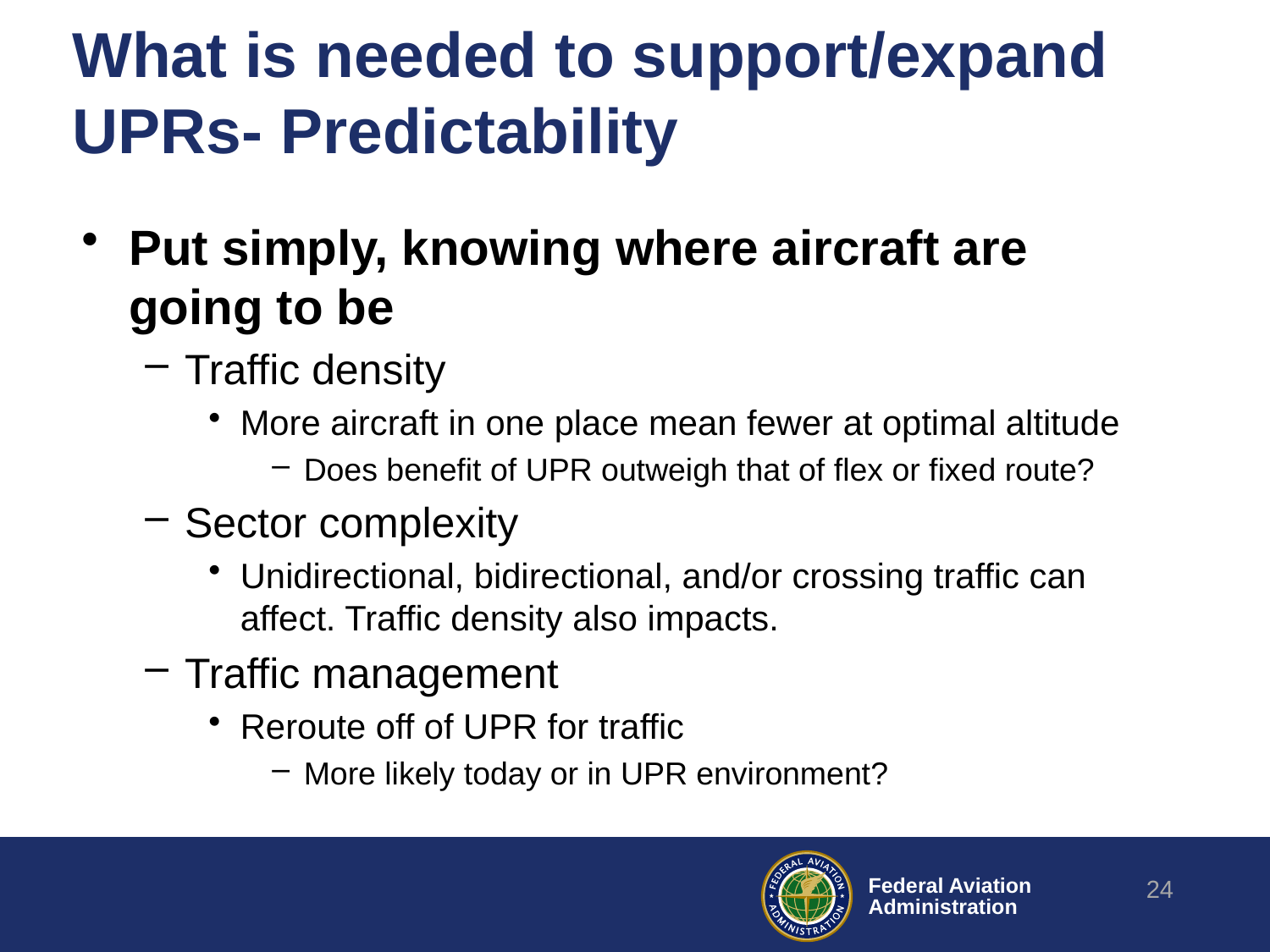

# What is needed to support/expand UPRs- Predictability
Put simply, knowing where aircraft are going to be
Traffic density
More aircraft in one place mean fewer at optimal altitude
Does benefit of UPR outweigh that of flex or fixed route?
Sector complexity
Unidirectional, bidirectional, and/or crossing traffic can affect. Traffic density also impacts.
Traffic management
Reroute off of UPR for traffic
More likely today or in UPR environment?

24